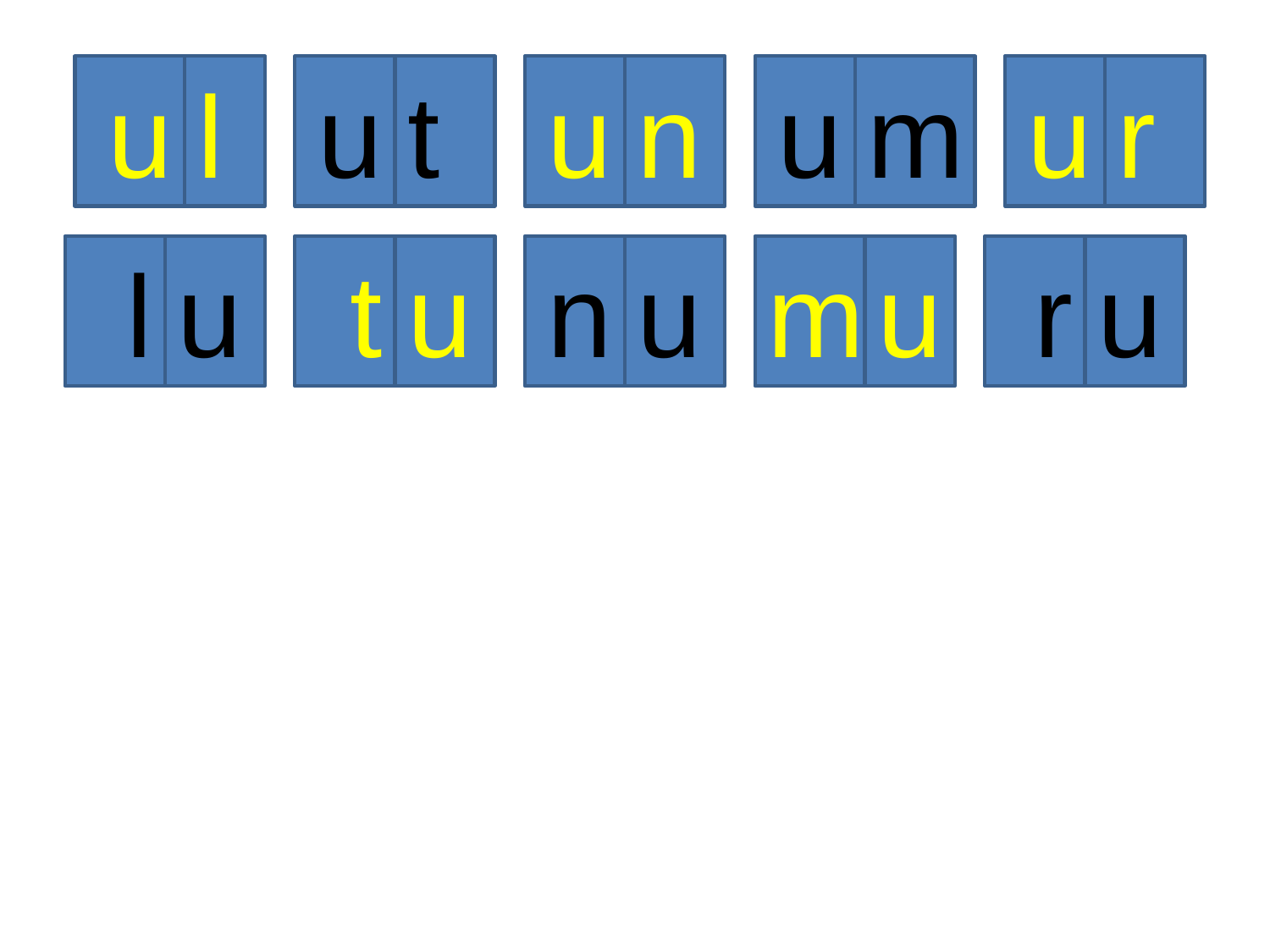

u
l
u
t
u
n
u
m
u
r
l
u
t
u
n
u
m
u
r
u